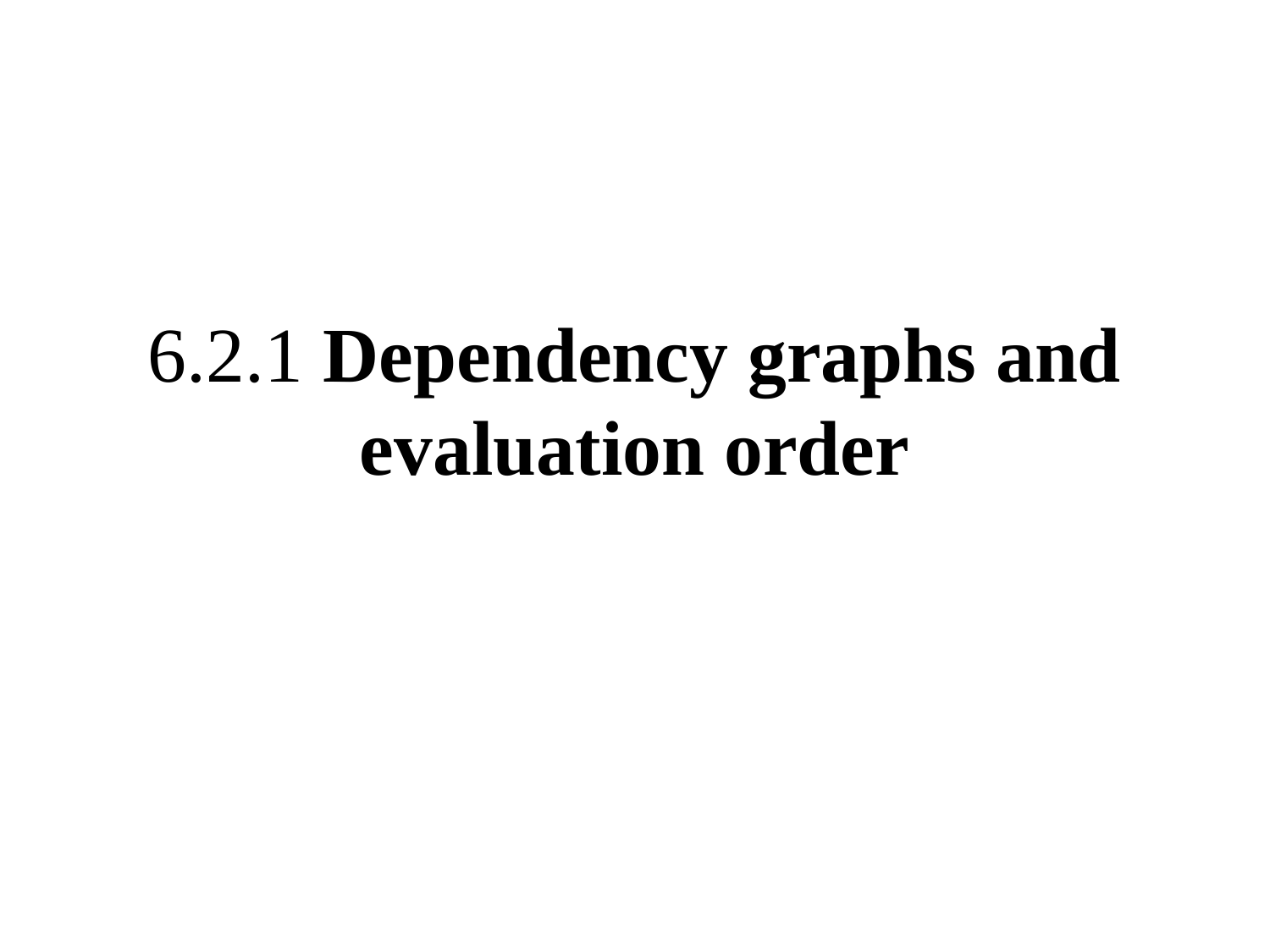

# 6.2.1 Dependency graphs and evaluation order